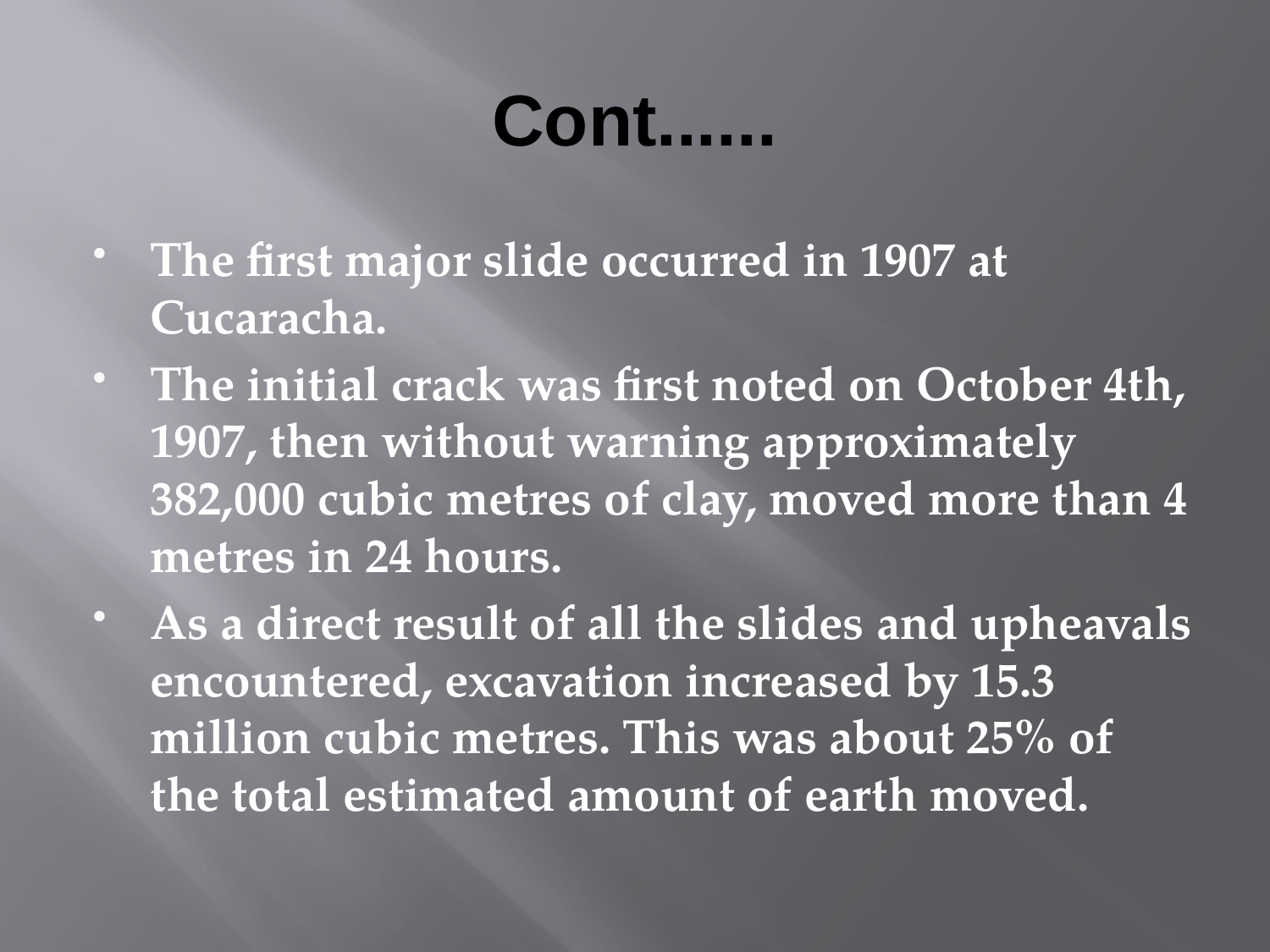

# Cont......
The first major slide occurred in 1907 at Cucaracha.
The initial crack was first noted on October 4th, 1907, then without warning approximately 382,000 cubic metres of clay, moved more than 4 metres in 24 hours.
As a direct result of all the slides and upheavals encountered, excavation increased by 15.3 million cubic metres. This was about 25% of the total estimated amount of earth moved.